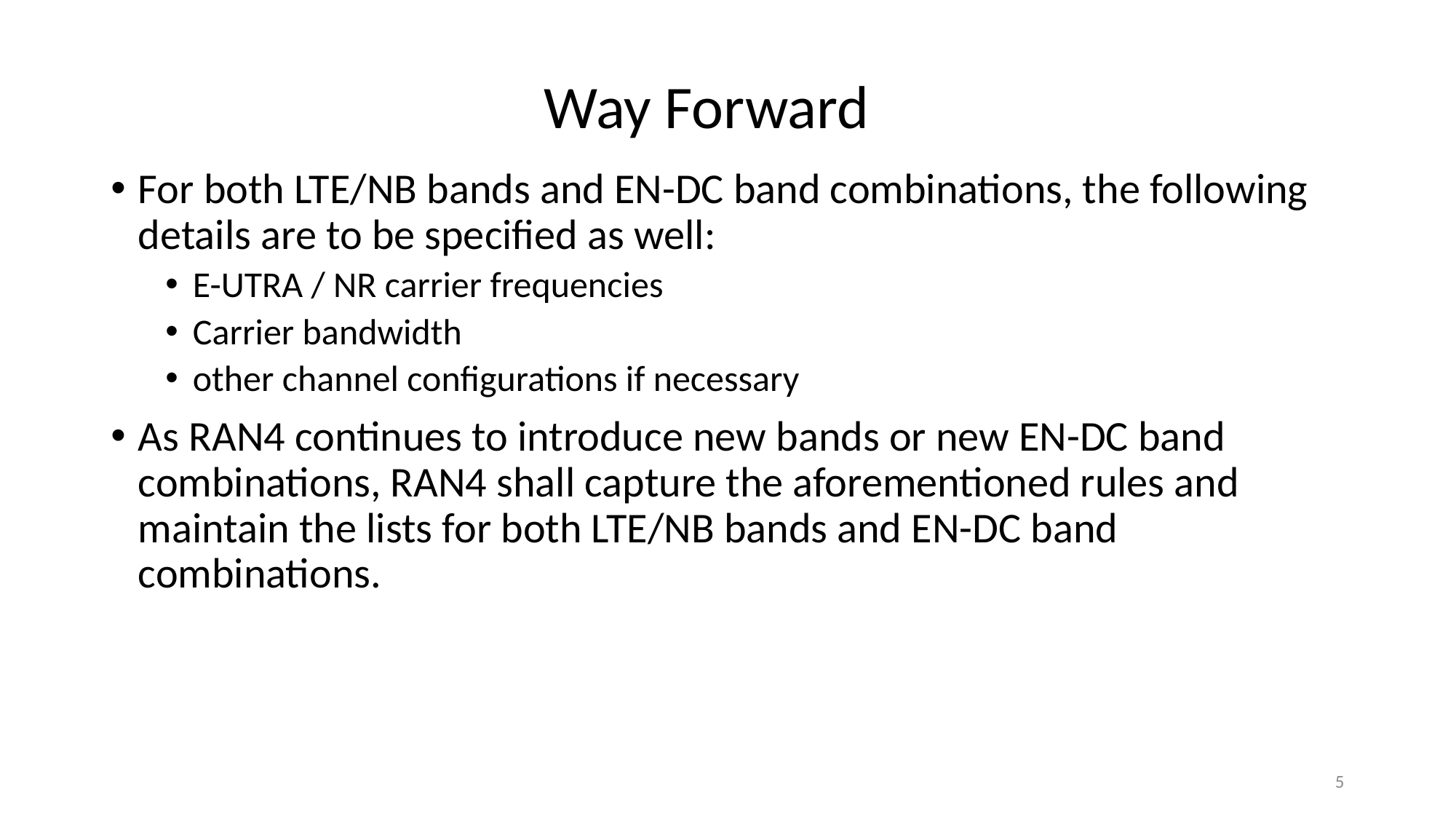

# Way Forward

For both LTE/NB bands and EN-DC band combinations, the following details are to be specified as well:
E-UTRA / NR carrier frequencies
Carrier bandwidth
other channel configurations if necessary
As RAN4 continues to introduce new bands or new EN-DC band combinations, RAN4 shall capture the aforementioned rules and maintain the lists for both LTE/NB bands and EN-DC band combinations.
5